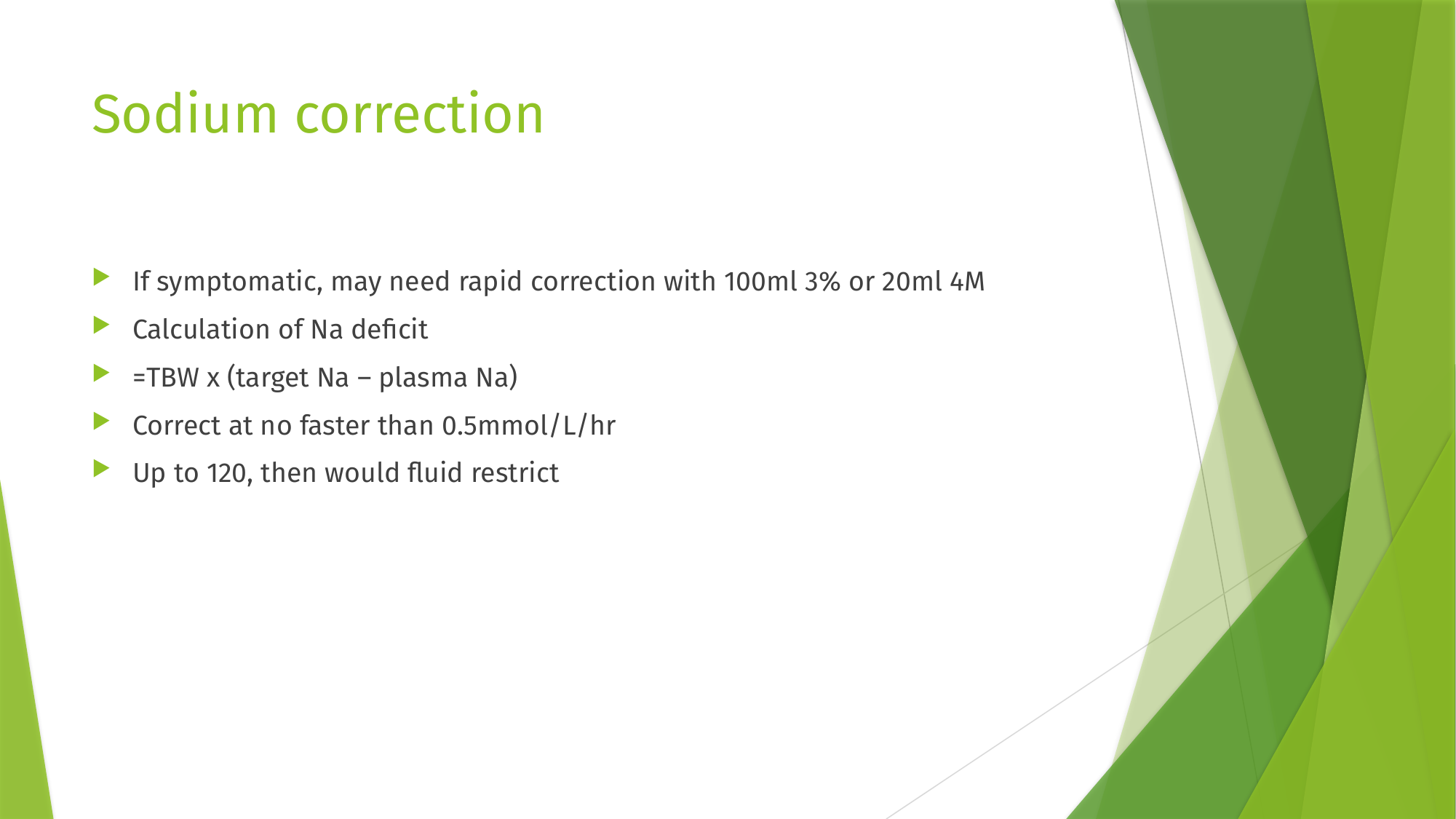

# Sodium correction
If symptomatic, may need rapid correction with 100ml 3% or 20ml 4M
Calculation of Na deficit
=TBW x (target Na – plasma Na)
Correct at no faster than 0.5mmol/L/hr
Up to 120, then would fluid restrict